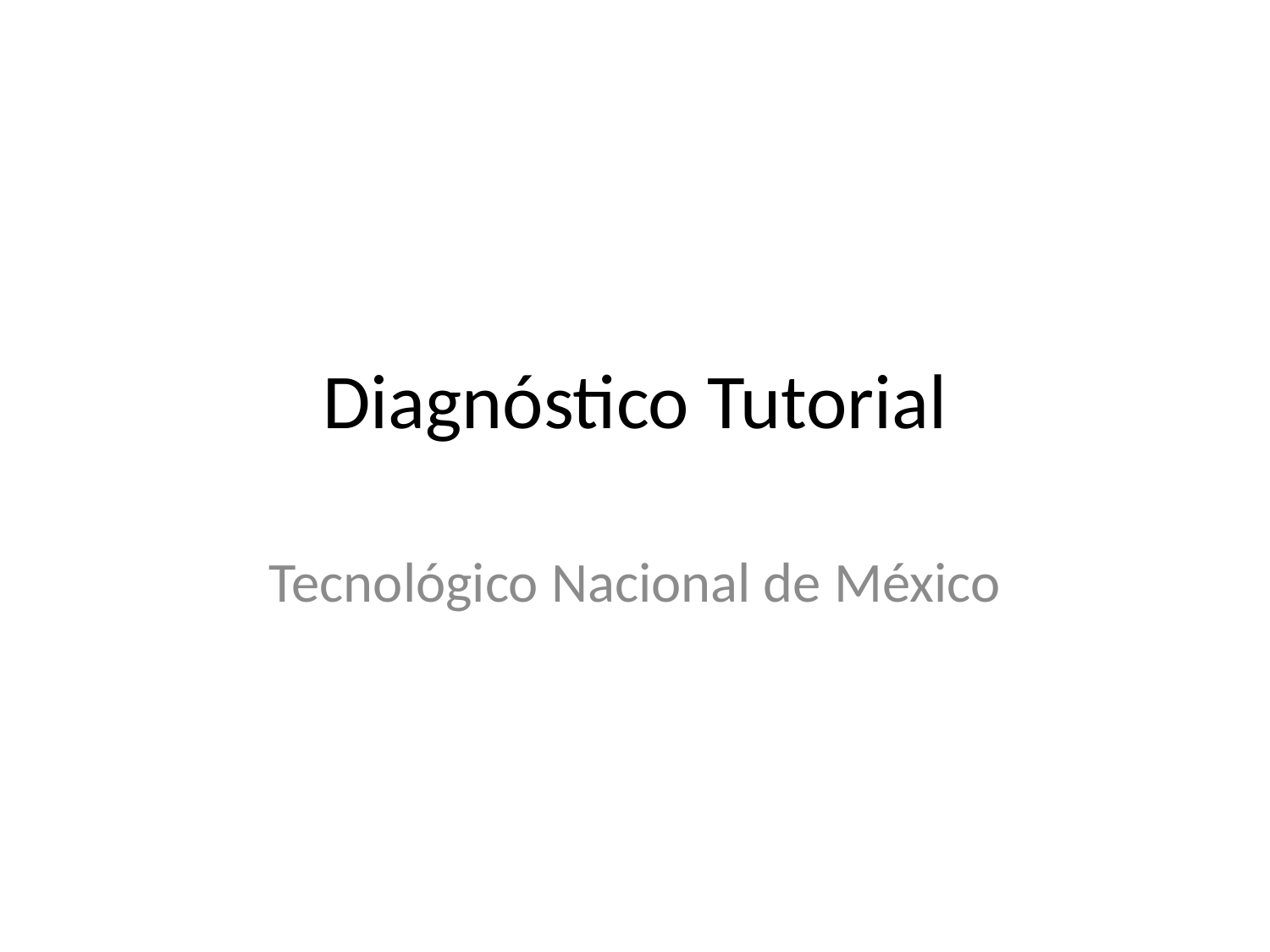

# Diagnóstico Tutorial
Tecnológico Nacional de México